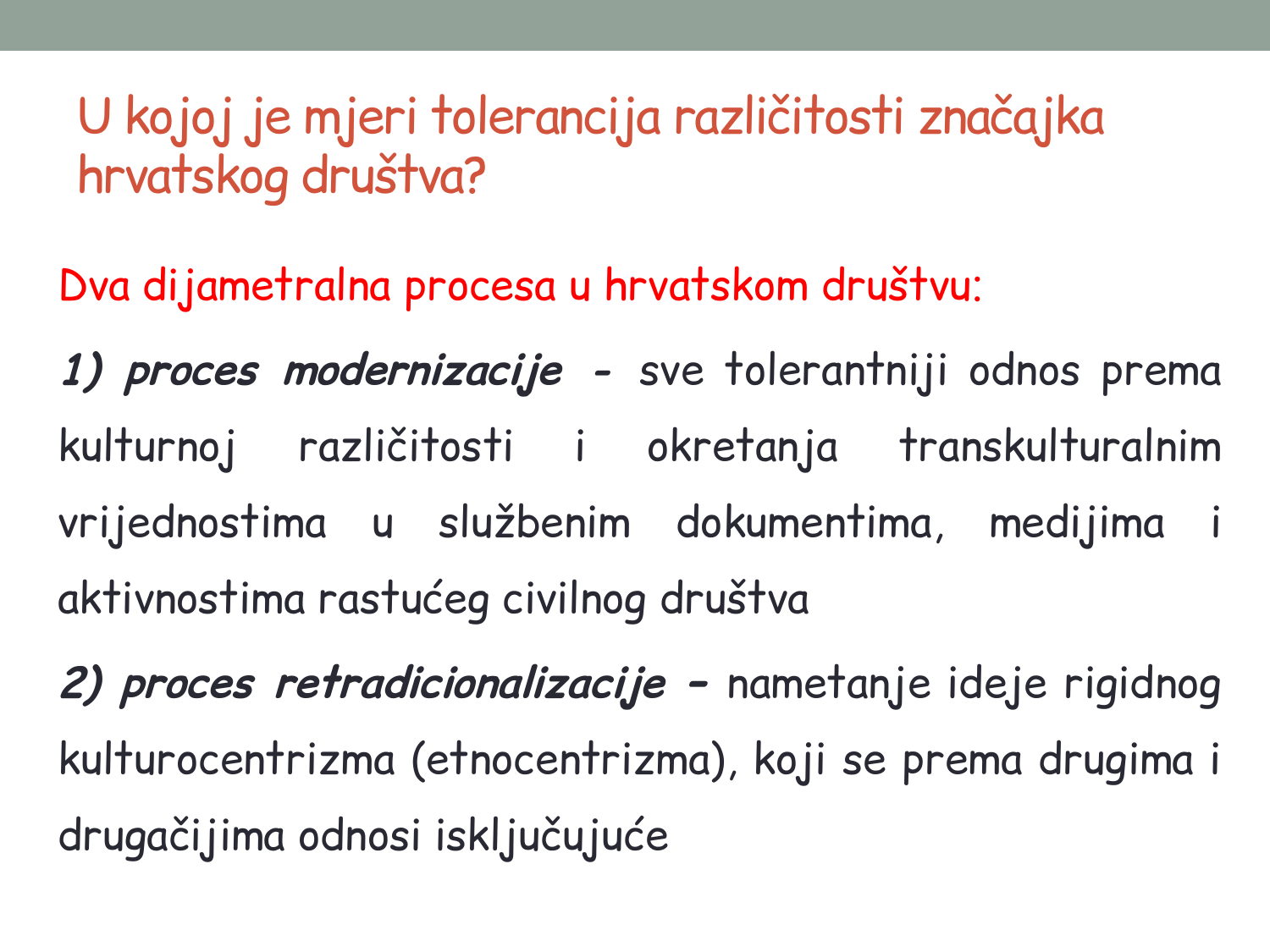

# U kojoj je mjeri tolerancija različitosti značajka hrvatskog društva?
Dva dijametralna procesa u hrvatskom društvu:
1) proces modernizacije - sve tolerantniji odnos prema kulturnoj različitosti i okretanja transkulturalnim vrijednostima u službenim dokumentima, medijima i aktivnostima rastućeg civilnog društva
2) proces retradicionalizacije – nametanje ideje rigidnog kulturocentrizma (etnocentrizma), koji se prema drugima i drugačijima odnosi isključujuće